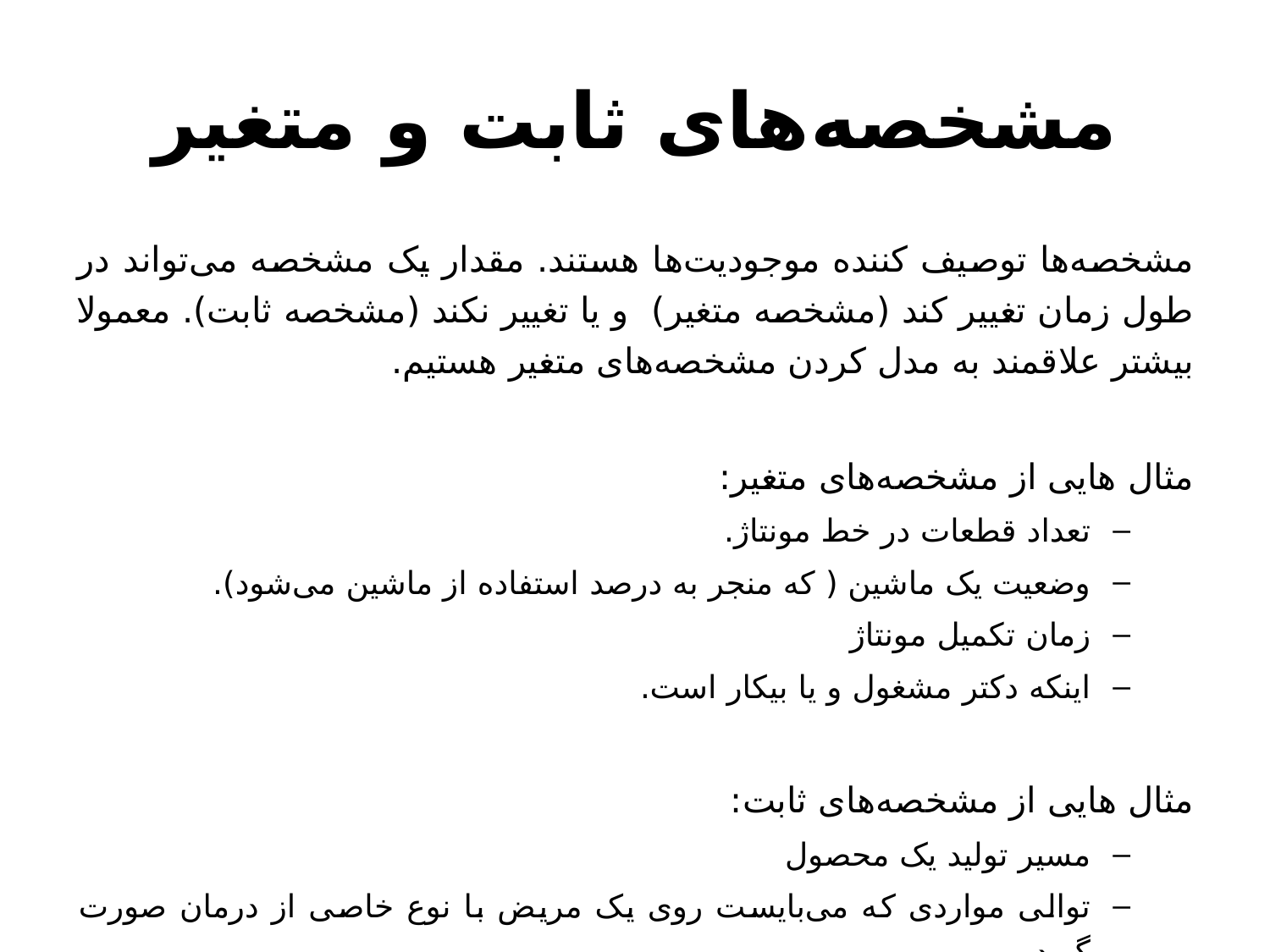

# مشخصه‌های ثابت و متغیر
مشخصه‌ها توصیف کننده موجودیت‌ها هستند. مقدار یک مشخصه می‌تواند در طول زمان تغییر کند (مشخصه متغیر)  و یا تغییر نکند (مشخصه ثابت). معمولا بیشتر علاقمند به مدل کردن مشخصه‌های متغیر هستیم.

مثال هایی از مشخصه‌های متغیر:
تعداد قطعات در خط مونتاژ.
وضعیت یک ماشین ( که منجر به درصد استفاده از ماشین می‌شود).
زمان تکمیل مونتاژ
اینکه دکتر مشغول و یا بیکار است.

مثال هایی از مشخصه‌های ثابت:
مسیر تولید یک محصول
توالی مواردی که می‌بایست روی یک مریض با نوع خاصی از درمان صورت گیرد.